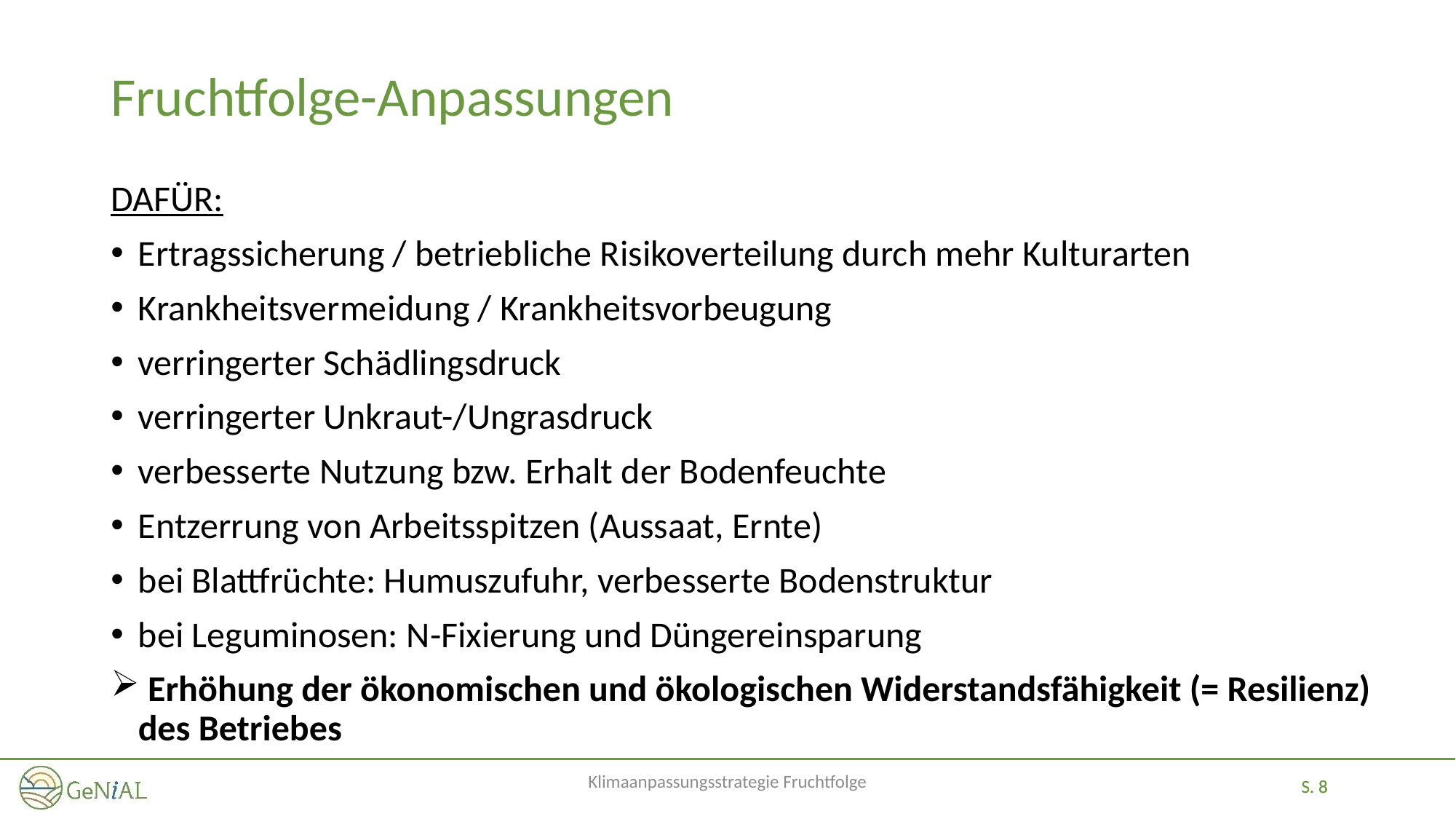

# Fruchtfolge-Anpassungen
DAFÜR:
Ertragssicherung / betriebliche Risikoverteilung durch mehr Kulturarten
Krankheitsvermeidung / Krankheitsvorbeugung
verringerter Schädlingsdruck
verringerter Unkraut-/Ungrasdruck
verbesserte Nutzung bzw. Erhalt der Bodenfeuchte
Entzerrung von Arbeitsspitzen (Aussaat, Ernte)
bei Blattfrüchte: Humuszufuhr, verbesserte Bodenstruktur
bei Leguminosen: N-Fixierung und Düngereinsparung
 Erhöhung der ökonomischen und ökologischen Widerstandsfähigkeit (= Resilienz) des Betriebes

Klimaanpassungsstrategie Fruchtfolge